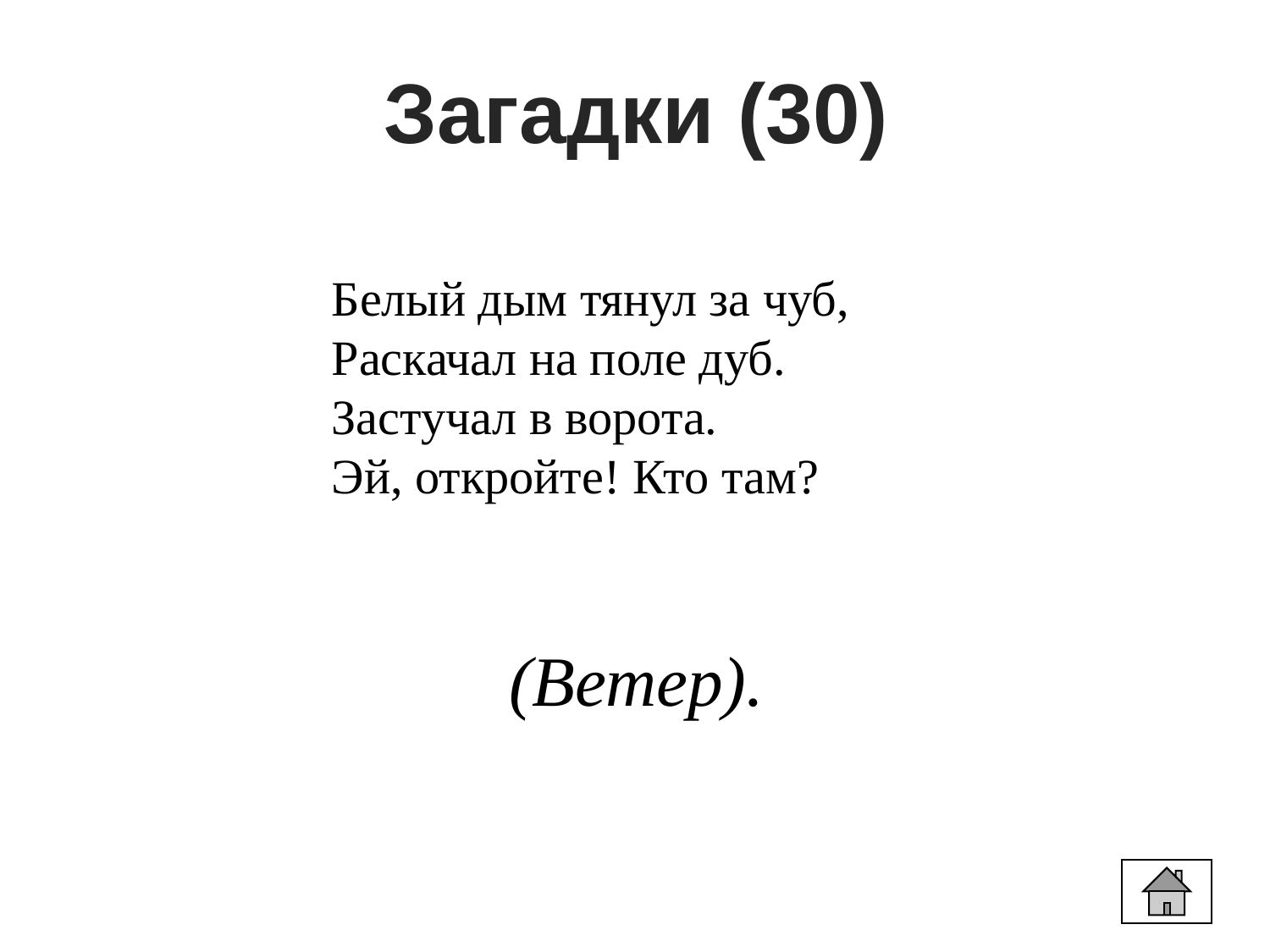

Загадки (30)
Белый дым тянул за чуб,
Раскачал на поле дуб.
Застучал в ворота.
Эй, откройте! Кто там?
(Ветер).